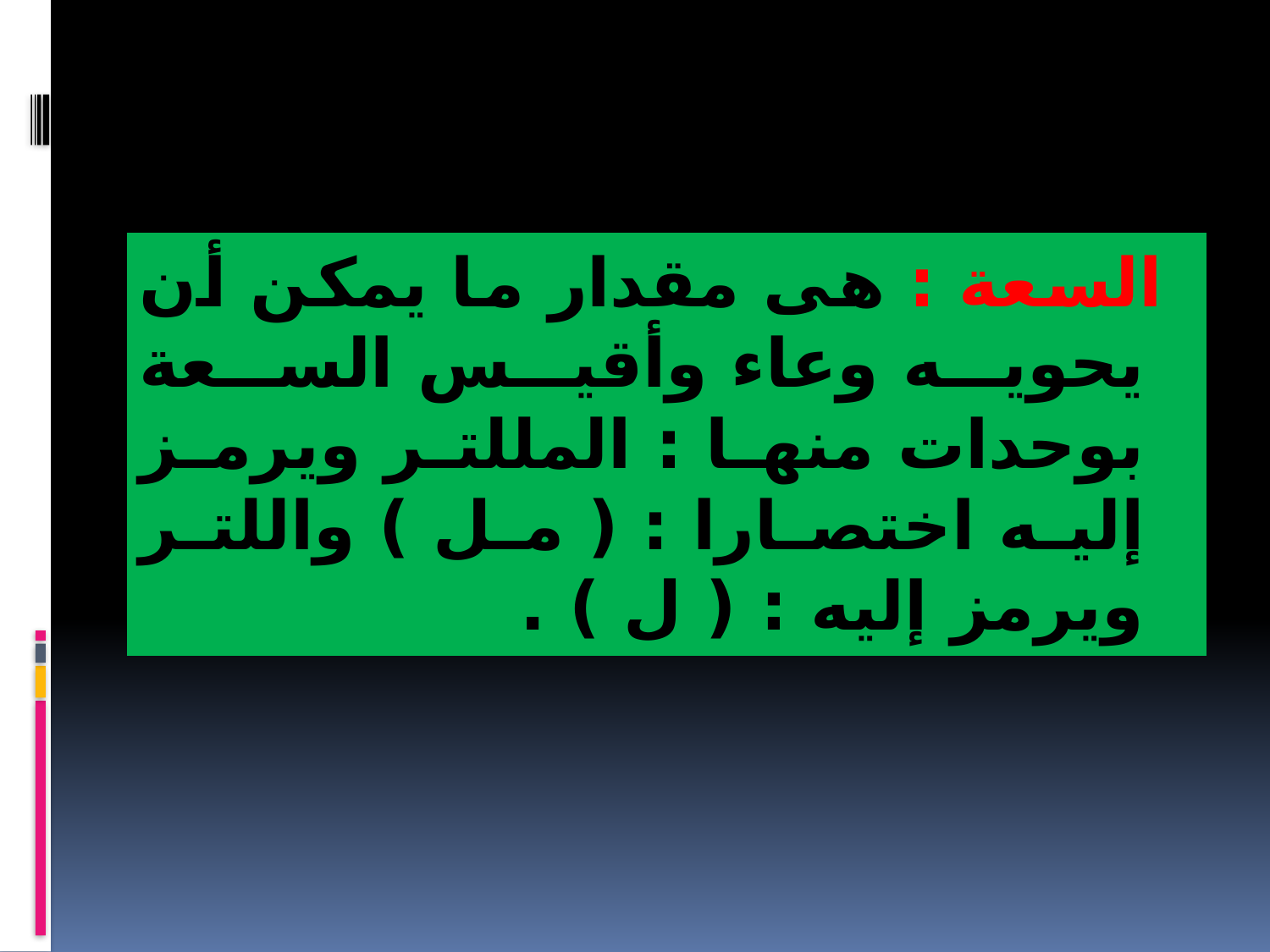

السعة : هى مقدار ما يمكن أن يحويه وعاء وأقيس السعة بوحدات منها : المللتر ويرمز إليه اختصارا : ( مل ) واللتر ويرمز إليه : ( ل ) .